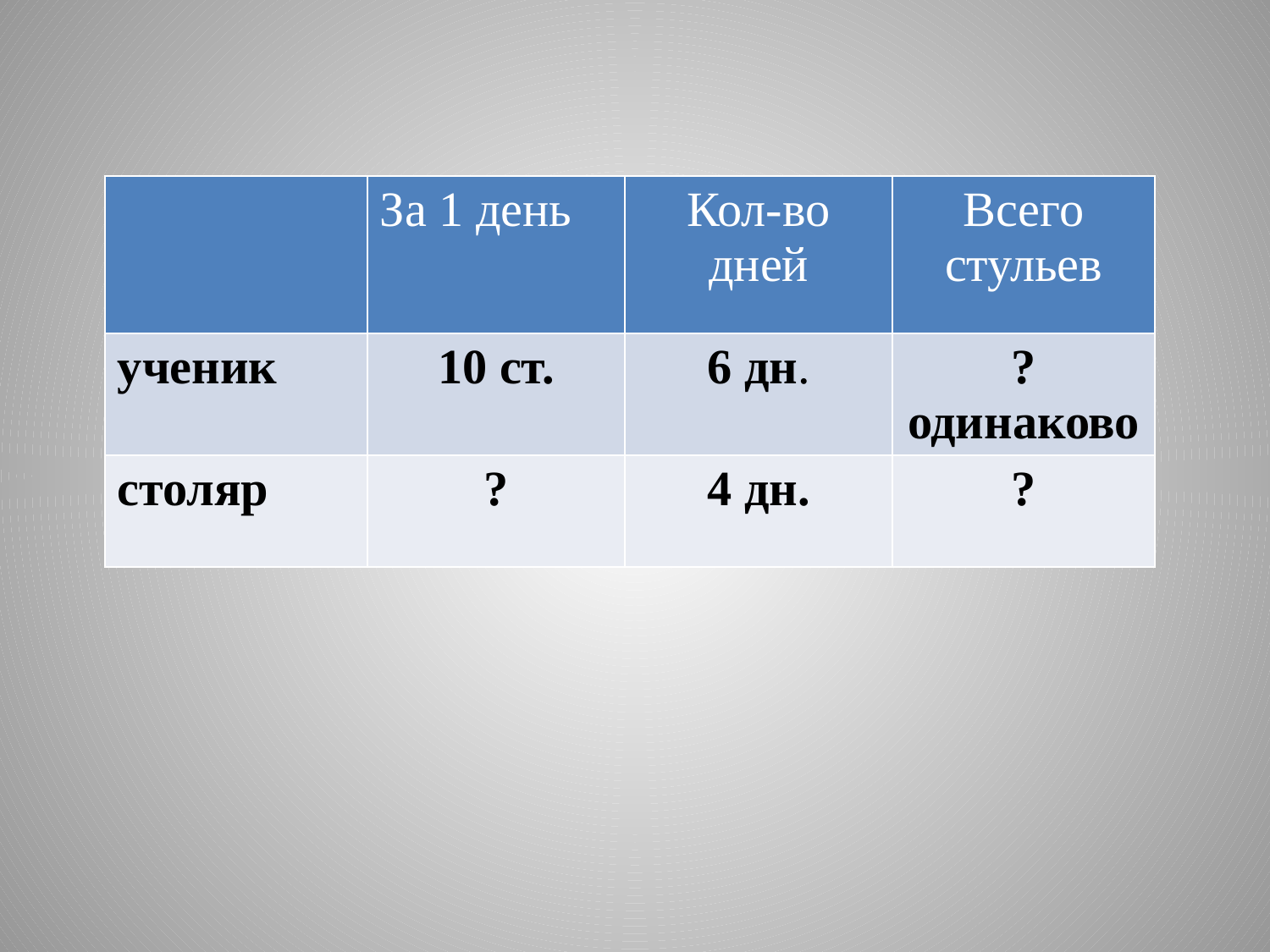

|  | За 1 день | Кол-во дней | Всего стульев |
| --- | --- | --- | --- |
| ученик | 10 ст. | 6 дн. | ? одинаково |
| столяр | ? | 4 дн. | ? |

#